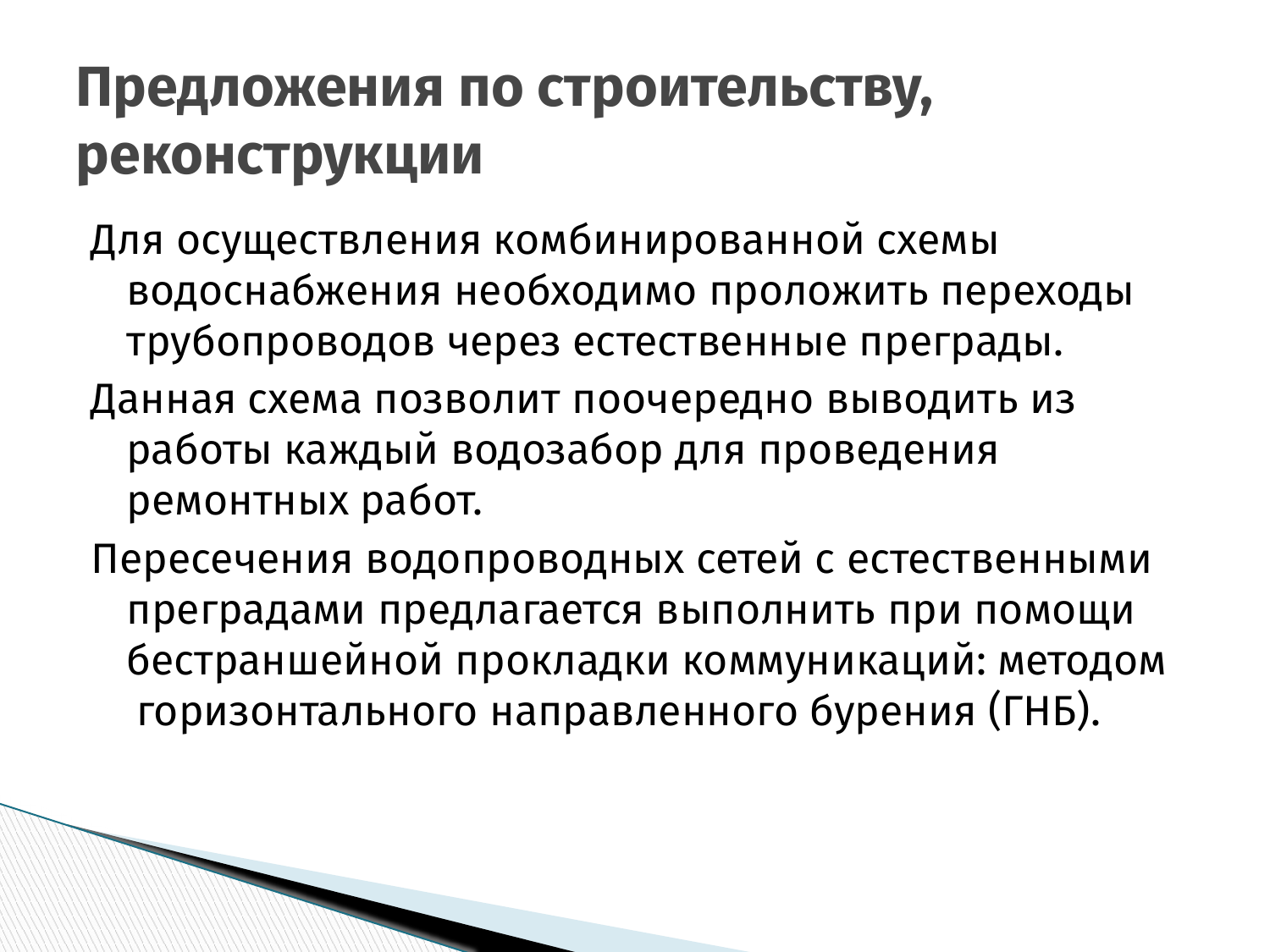

# Предложения по строительству, реконструкции
Для осуществления комбинированной схемы водоснабжения необходимо проложить переходы трубопроводов через естественные преграды.
Данная схема позволит поочередно выводить из работы каждый водозабор для проведения ремонтных работ.
Пересечения водопроводных сетей с естественными преградами предлагается выполнить при помощи бестраншейной прокладки коммуникаций: методом  горизонтального направленного бурения (ГНБ).